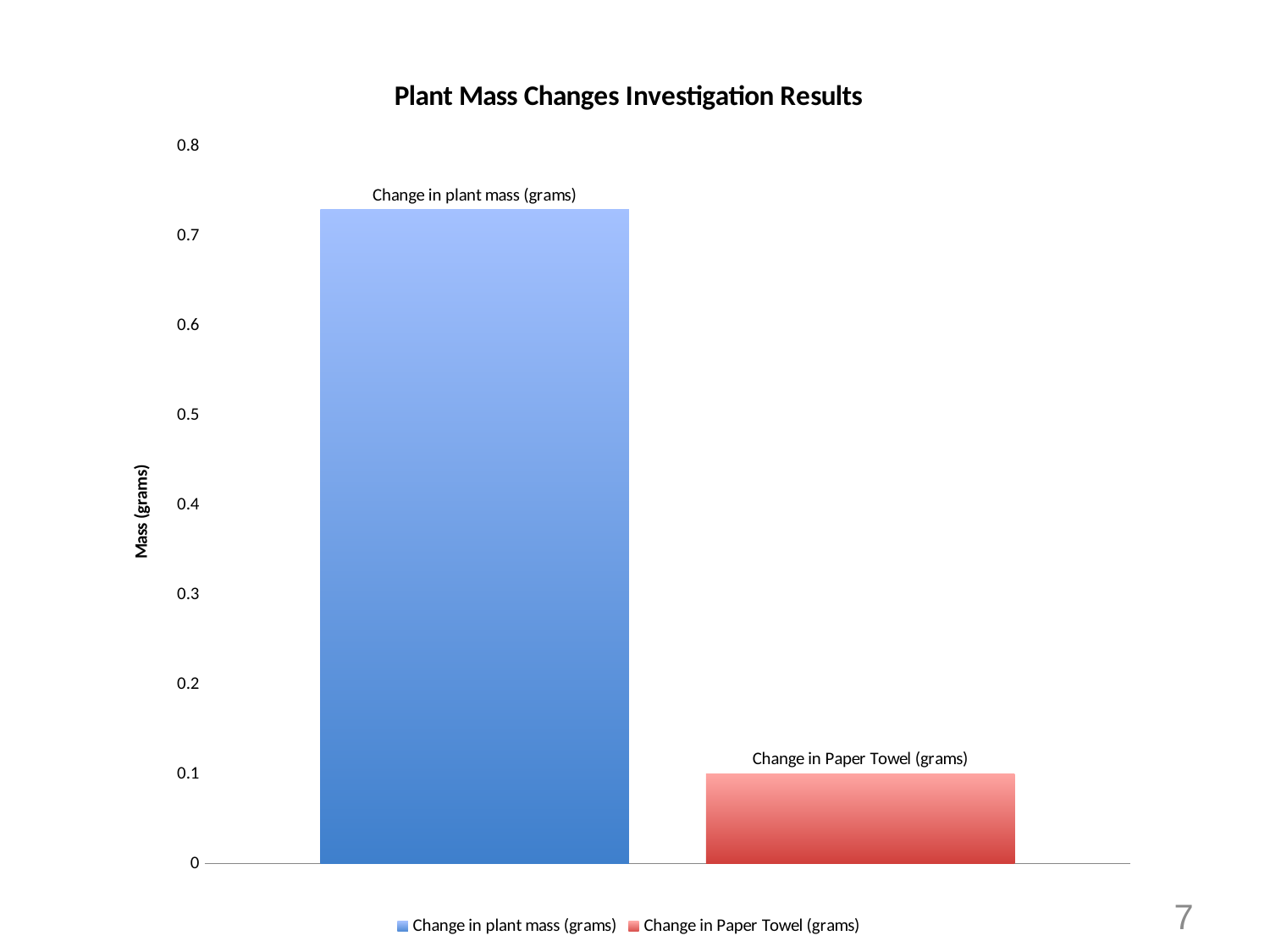

### Chart: Plant Mass Changes Investigation Results

| Category | Change in plant mass (grams) | Change in Paper Towel (grams) |
|---|---|---|
7